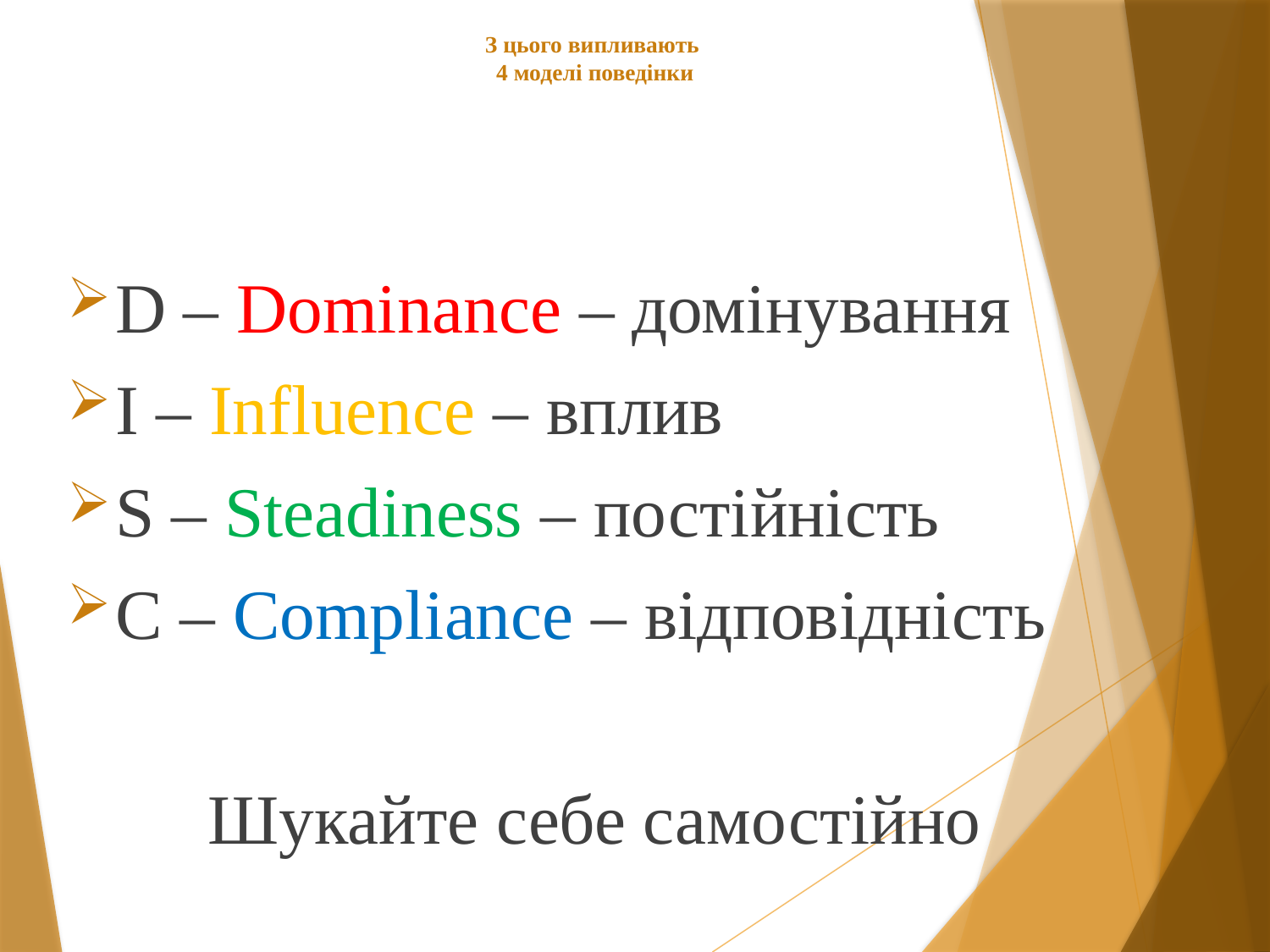

# З цього випливають 4 моделі поведінки
D – Dominance – домінування
I – Influence – вплив
S – Steadiness – постійність
C – Compliance – відповідність

Шукайте себе самостійно